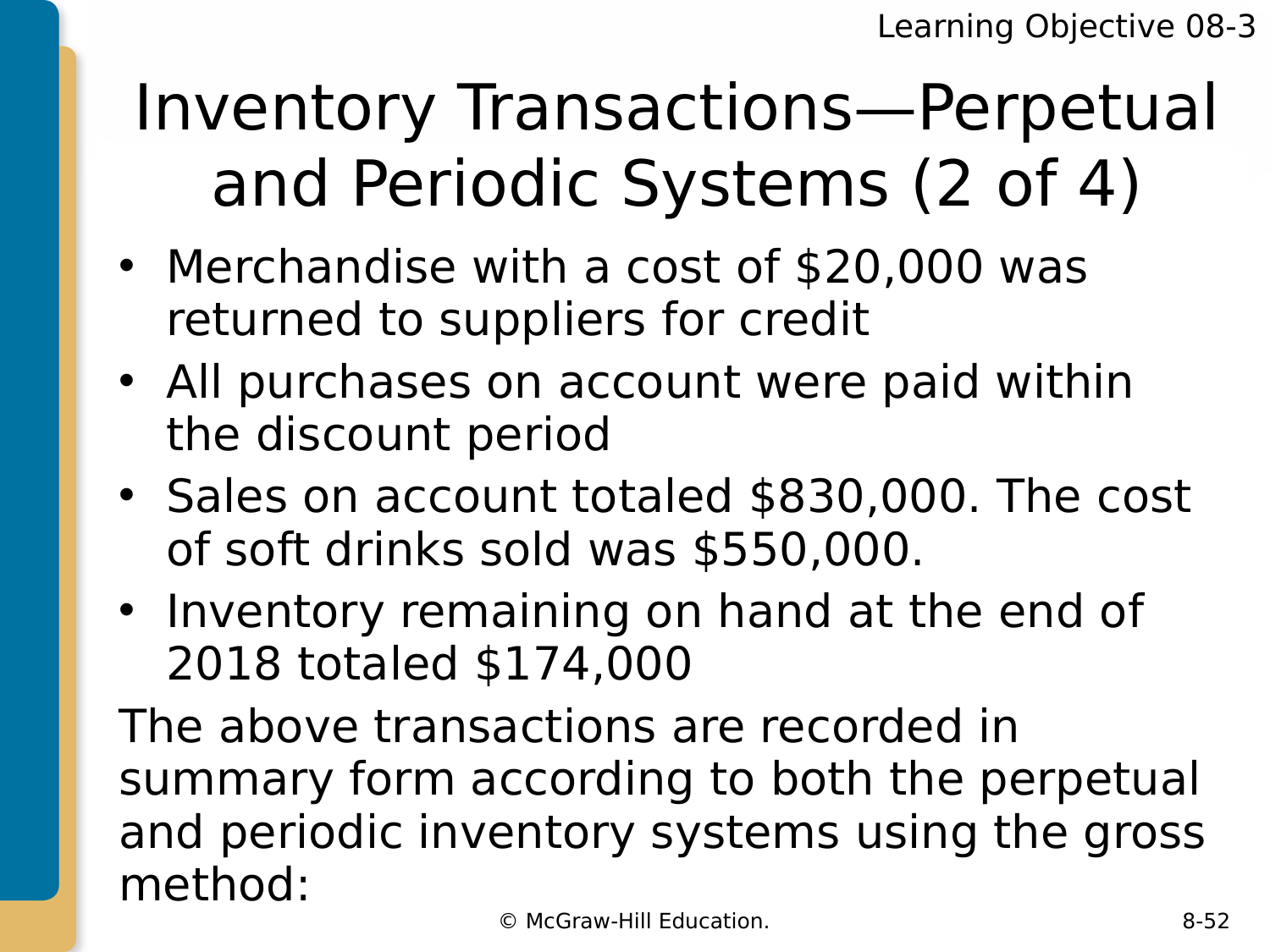

Learning Objective 08-3
# Inventory Transactions—Perpetual and Periodic Systems (2 of 4)
Merchandise with a cost of $20,000 was returned to suppliers for credit
All purchases on account were paid within the discount period
Sales on account totaled $830,000. The cost of soft drinks sold was $550,000.
Inventory remaining on hand at the end of 2018 totaled $174,000
The above transactions are recorded in summary form according to both the perpetual and periodic inventory systems using the gross method: